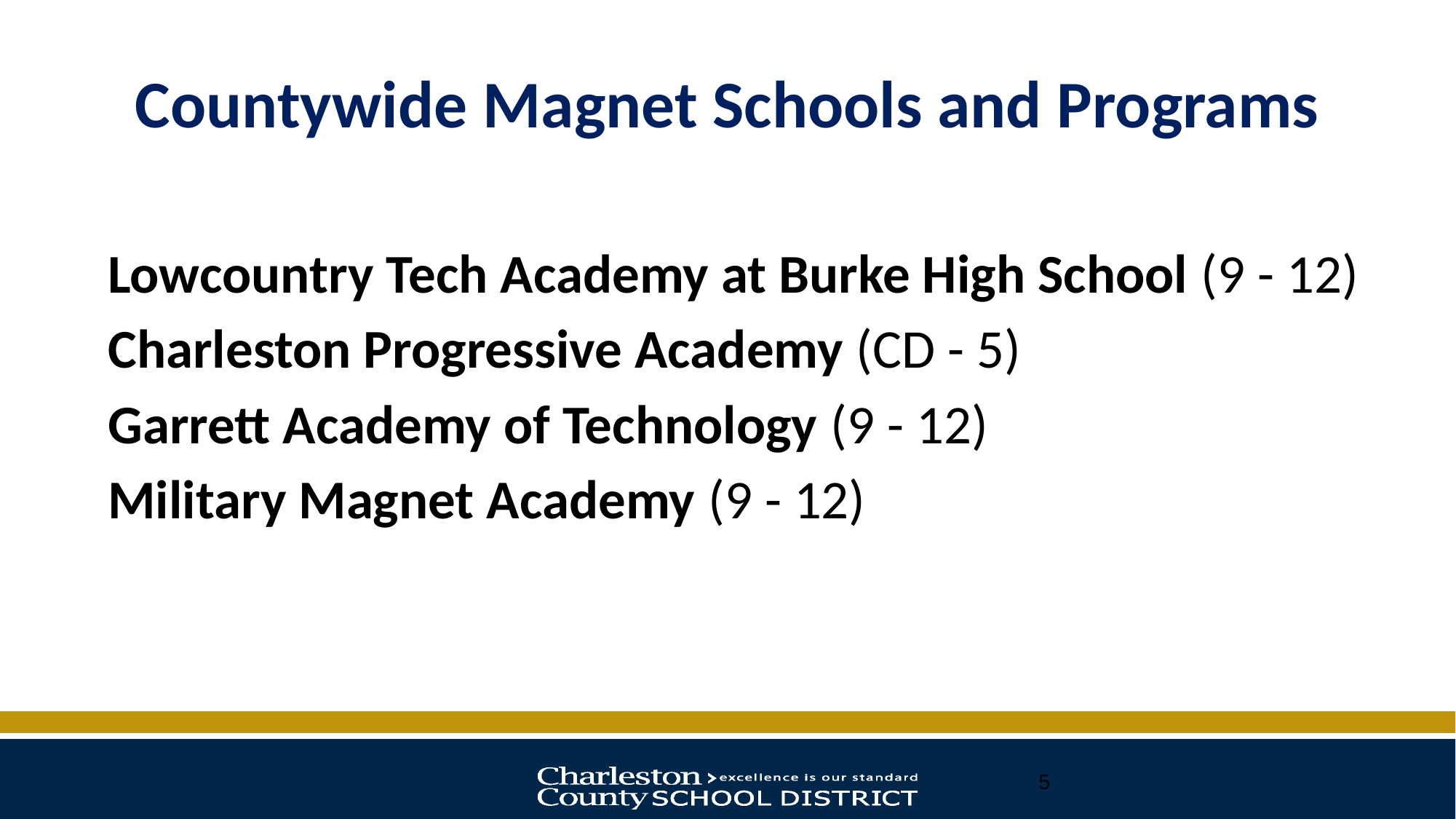

# Countywide Magnet Schools and Programs
Lowcountry Tech Academy at Burke High School (9 - 12)
Charleston Progressive Academy (CD - 5)
Garrett Academy of Technology (9 - 12)
Military Magnet Academy (9 - 12)
5